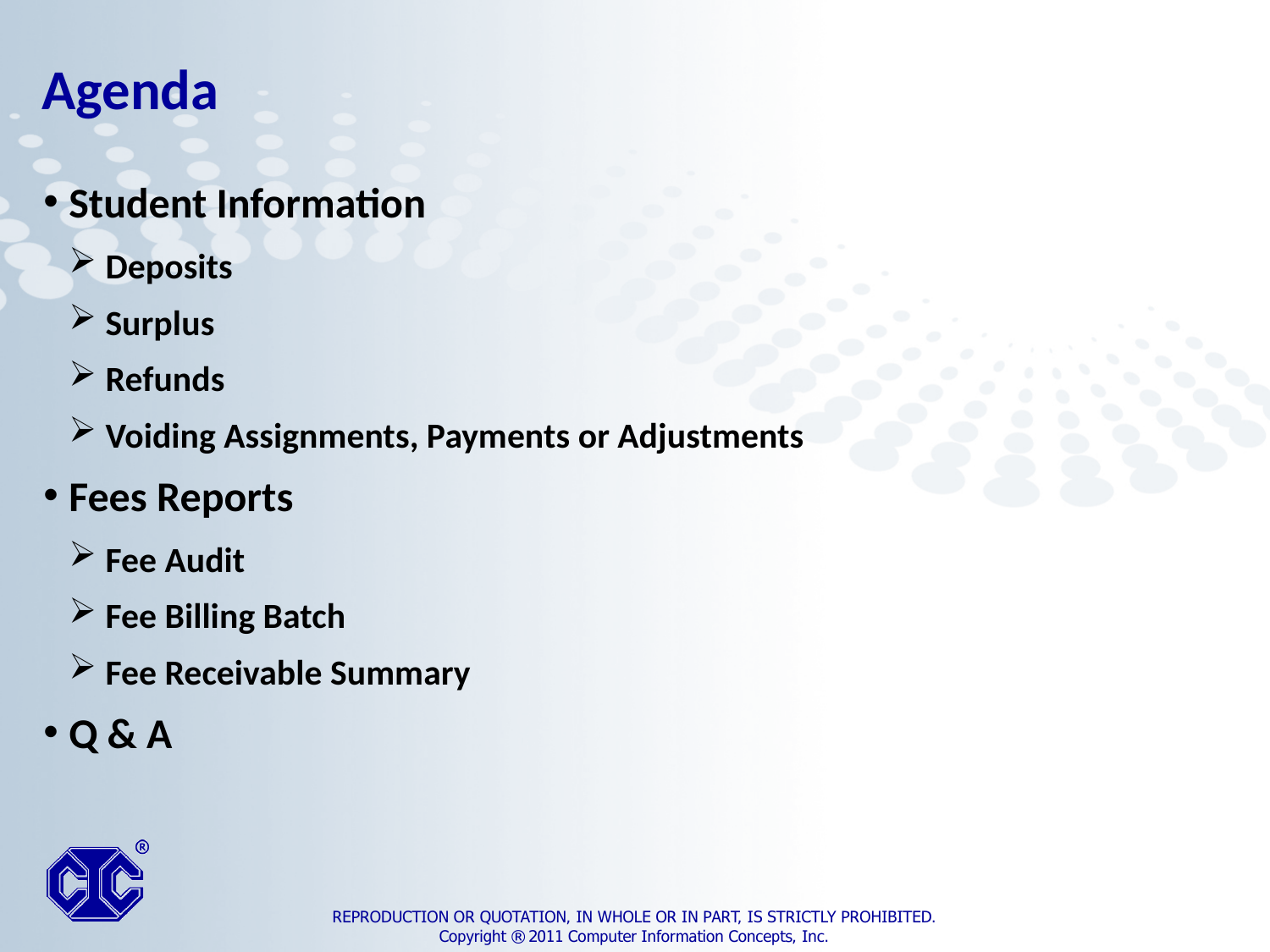

# Agenda
Student Information
Deposits
Surplus
Refunds
Voiding Assignments, Payments or Adjustments
Fees Reports
Fee Audit
Fee Billing Batch
Fee Receivable Summary
Q & A